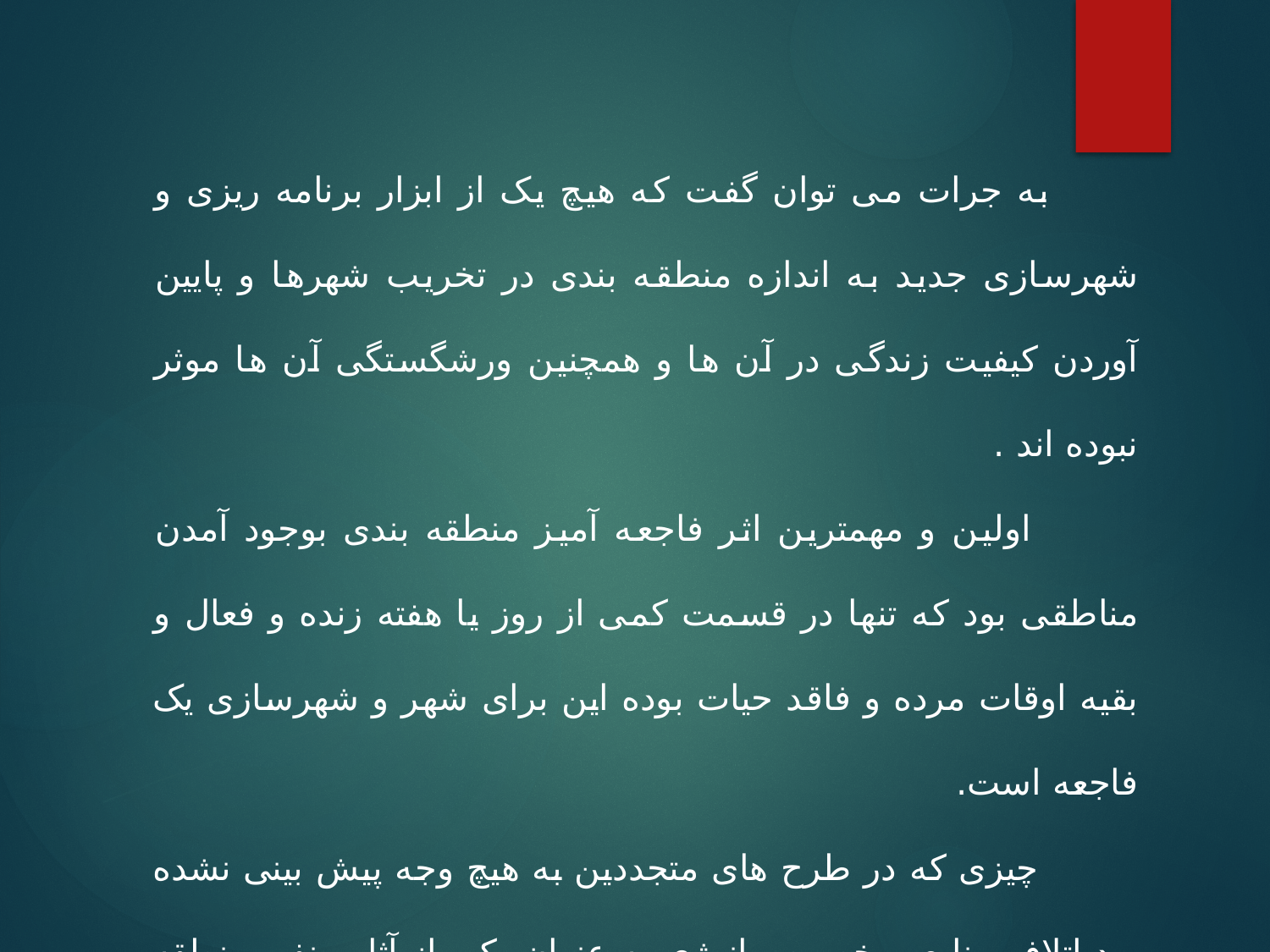

به جرات می توان گفت که هیچ یک از ابزار برنامه ریزی و شهرسازی جدید به اندازه منطقه بندی در تخریب شهرها و پایین آوردن کیفیت زندگی در آن ها و همچنین ورشگستگی آن ها موثر نبوده اند .
       اولین و مهمترین اثر فاجعه آمیز منطقه بندی بوجود آمدن مناطقی بود که تنها در قسمت کمی از روز یا هفته زنده و فعال و بقیه اوقات مرده و فاقد حیات بوده این برای شهر و شهرسازی یک فاجعه است.
        چیزی که در طرح های متجددین به هیچ وجه پیش بینی نشده بود اتلاف منابع ، بخصوص انرژی به عنوان یکی از آثار منفی منطقه بندی است ، لیکن اتلاف منابع انسانی در اثر اعمال سیاست های منطقه بندی از آن هم اسف بارتر است .